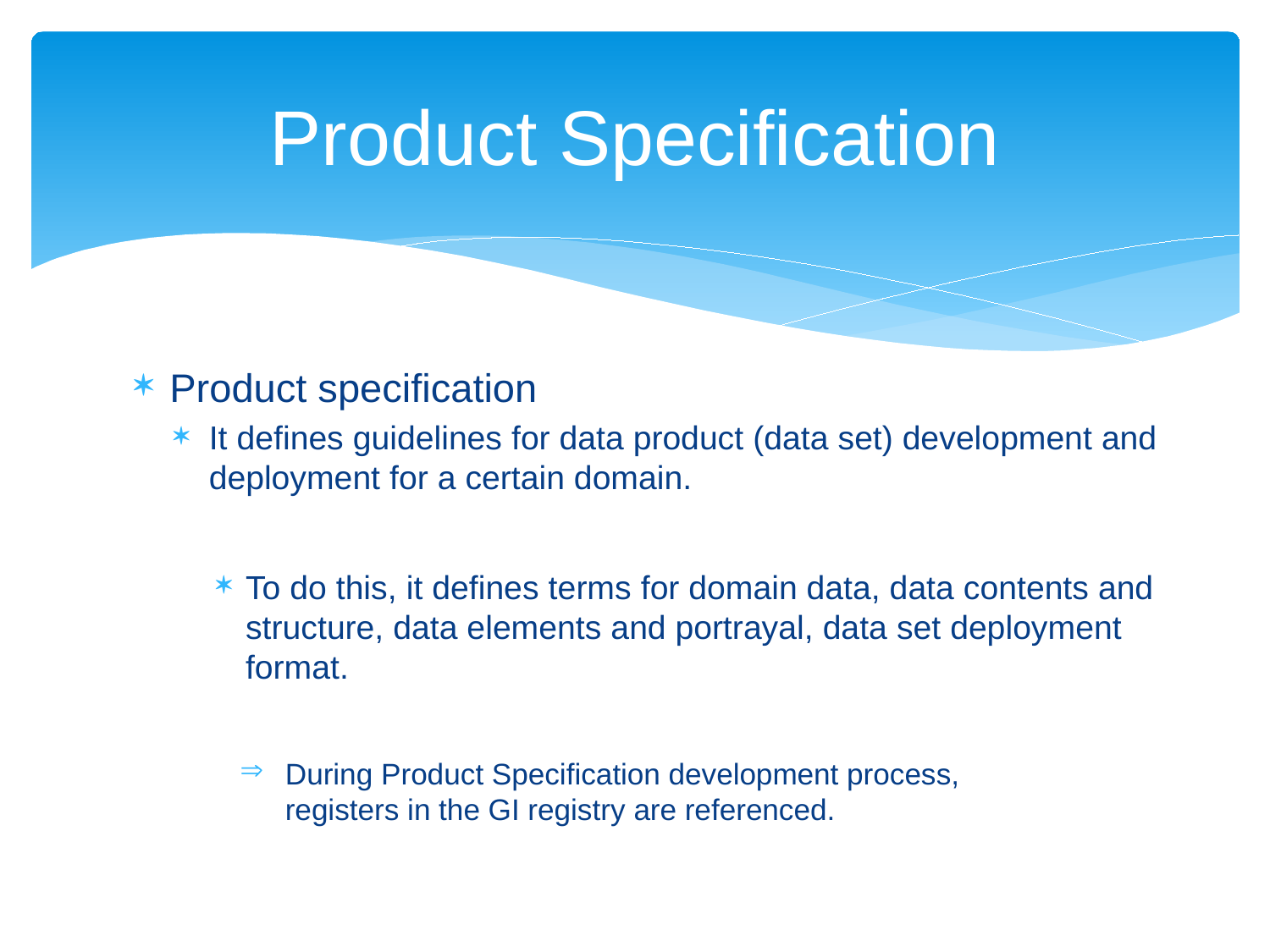

# Product Specification
Product specification
It defines guidelines for data product (data set) development and deployment for a certain domain.

To do this, it defines terms for domain data, data contents and structure, data elements and portrayal, data set deployment format.

During Product Specification development process,
registers in the GI registry are referenced.